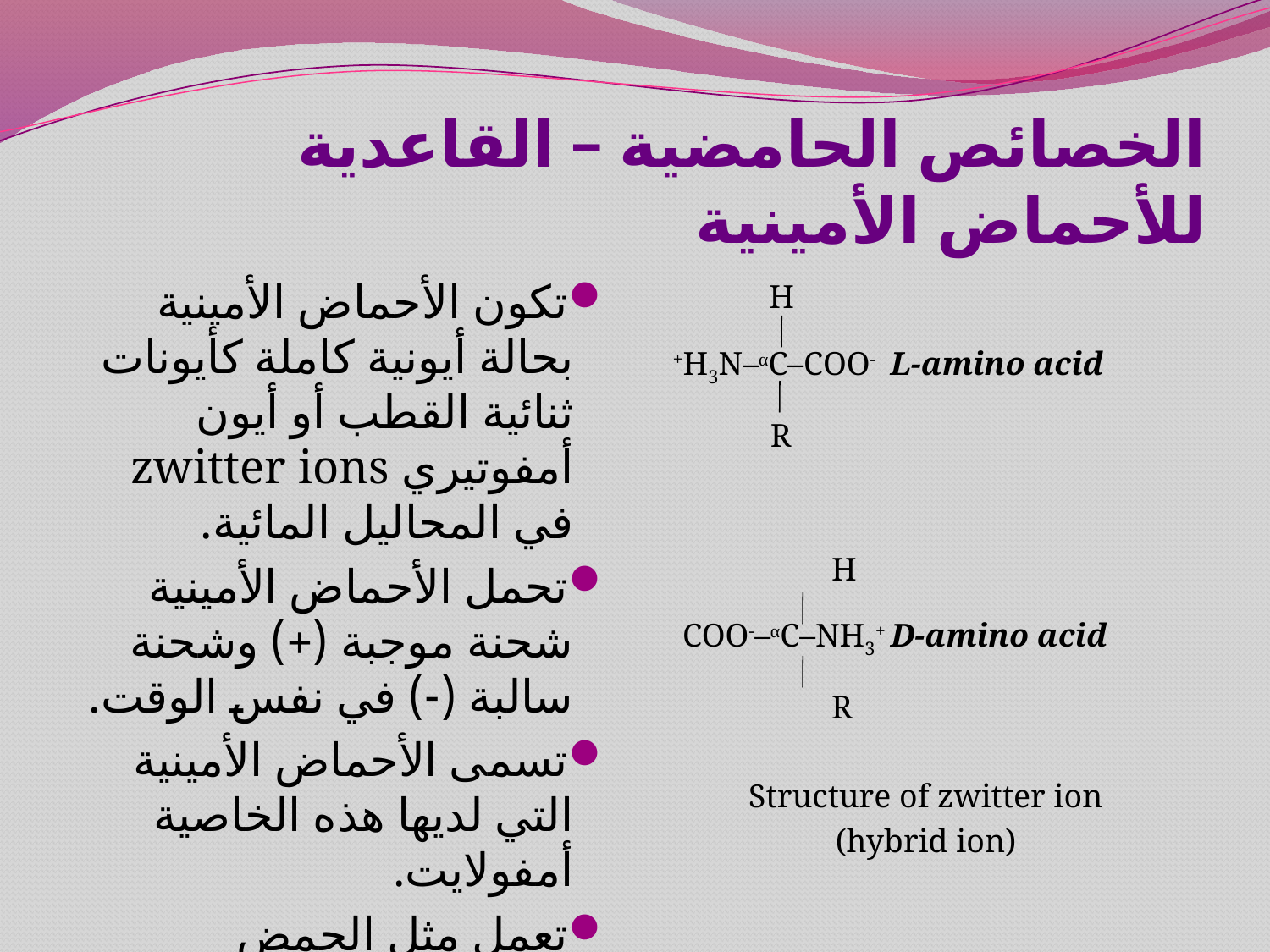

# الخصائص الحامضية – القاعدية للأحماض الأمينية
تكون الأحماض الأمينية بحالة أيونية كاملة كأيونات ثنائية القطب أو أيون أمفوتيري zwitter ions في المحاليل المائية.
تحمل الأحماض الأمينية شحنة موجبة (+) وشحنة سالبة (-) في نفس الوقت.
تسمى الأحماض الأمينية التي لديها هذه الخاصية أمفولايت.
تعمل مثل الحمض الضعيف أو القاعدة الضعيفة.
	        H

   +H3N–αC–COO-   L-amino acid

	         R

 		 H

     COO-–αC–NH3+ D-amino acid

    		 R

Structure of zwitter ion
(hybrid ion)